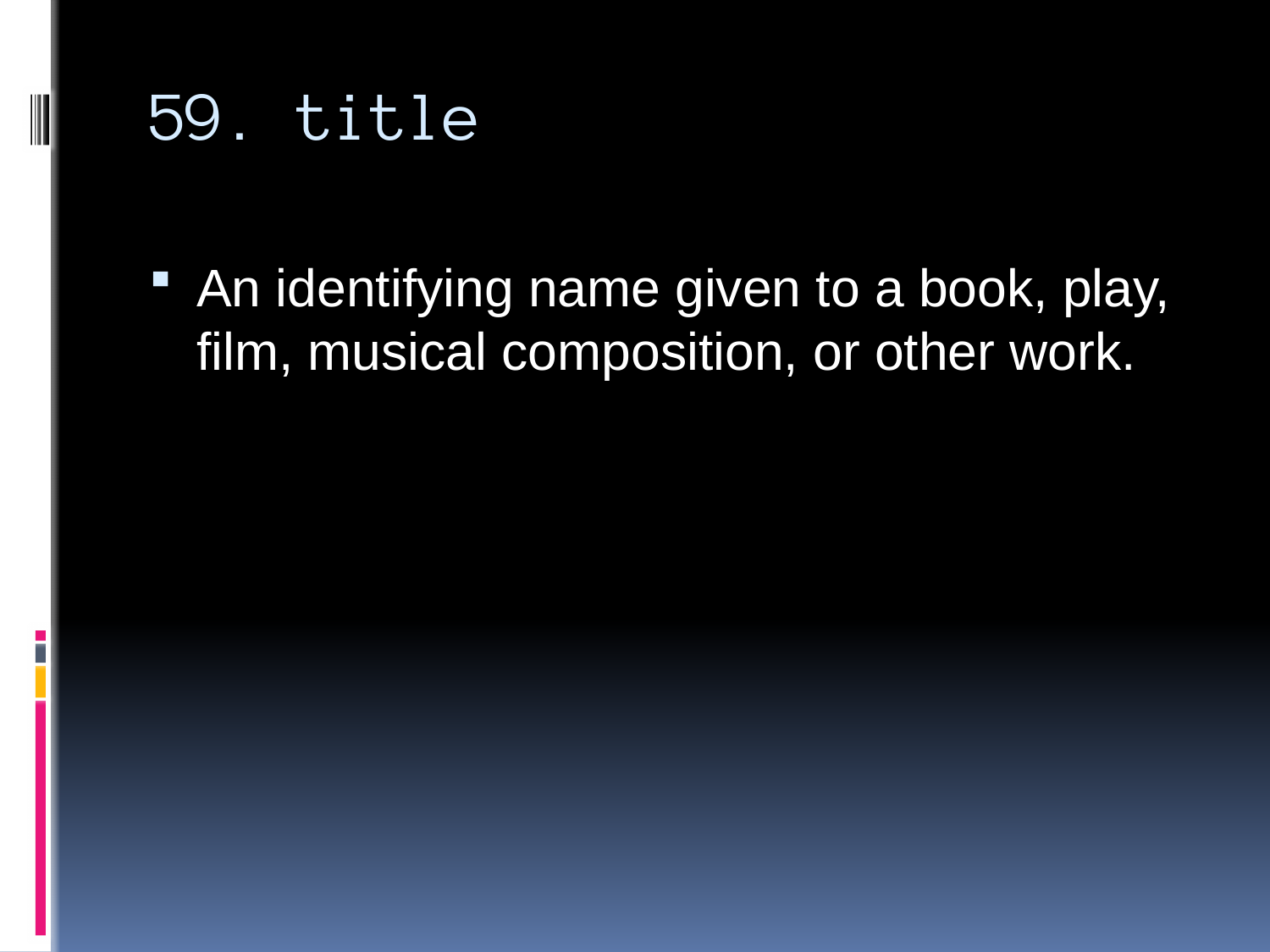

# 59. title
An identifying name given to a book, play, film, musical composition, or other work.